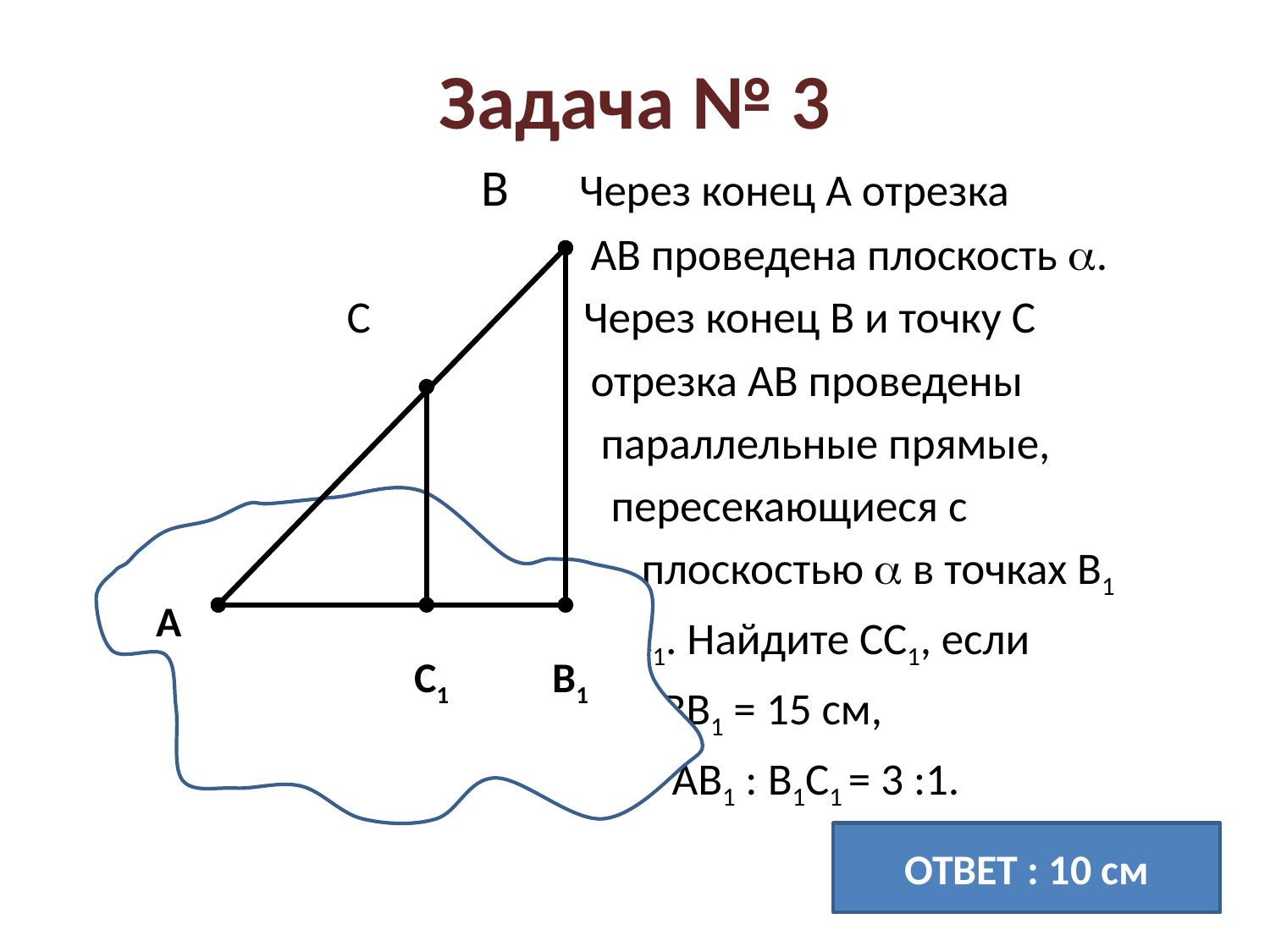

# Задача № 3
                                    В      Через конец А отрезка
                                                    АВ проведена плоскость α.
                            С                     Через конец В и точку С
                                                    отрезка АВ проведены
                                                     параллельные прямые,
                                                      пересекающиеся с
                                                         плоскостью α в точках В1
                                                                                         и С1. Найдите СС1, если
                                                           ВВ1 = 15 см,
                                                            АВ1 : В1С1 = 3 :1.
А
А
С1
В1
ОТВЕТ : 10 см